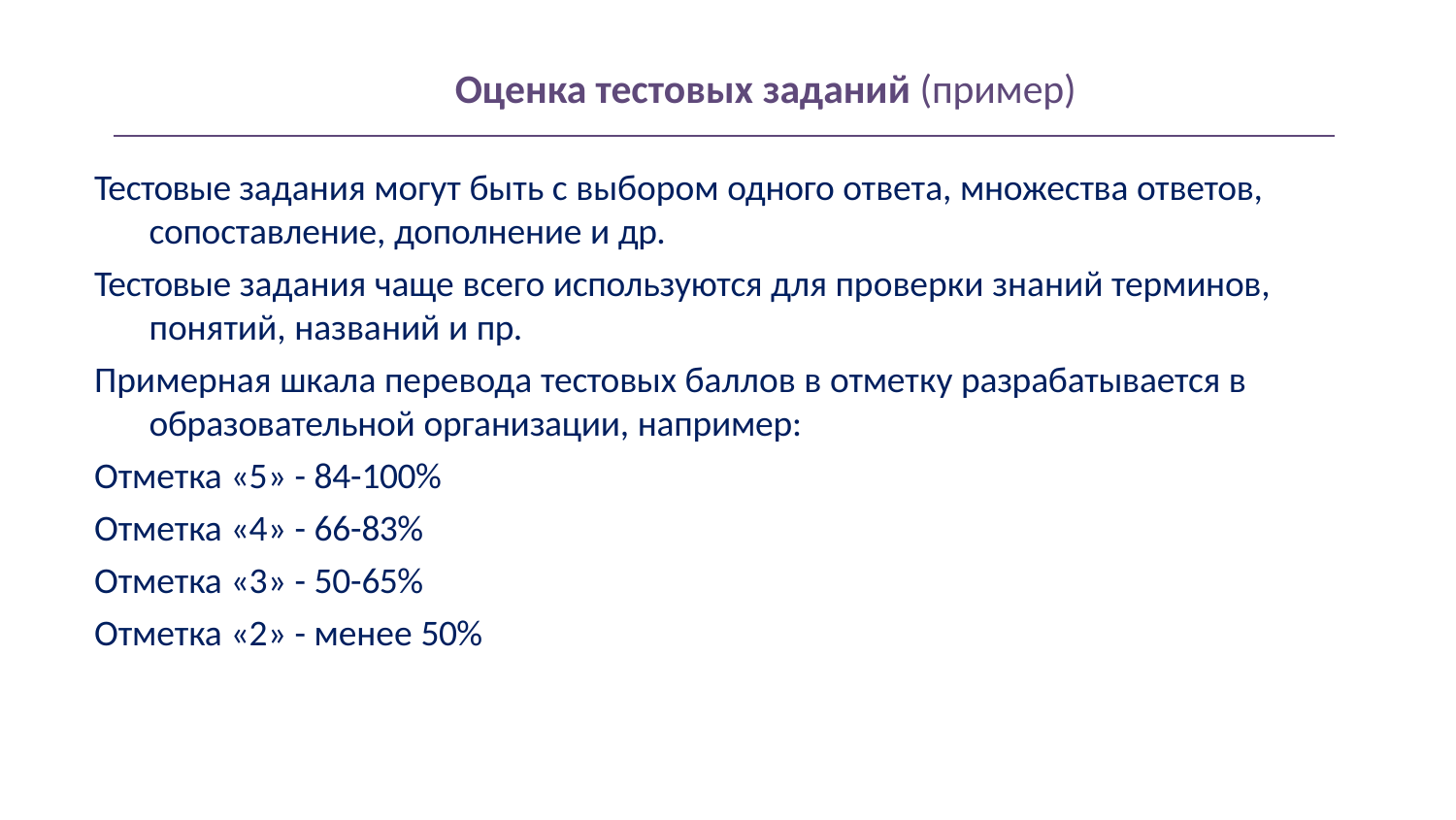

# Оценка тестовых заданий (пример)

Тестовые задания могут быть с выбором одного ответа, множества ответов,
сопоставление, дополнение и др.
Тестовые задания чаще всего используются для проверки знаний терминов,
понятий, названий и пр.
Примерная шкала перевода тестовых баллов в отметку разрабатывается в
образовательной организации, например:
Отметка «5» - 84-100%
Отметка «4» - 66-83%
Отметка «3» - 50-65%
Отметка «2» - менее 50%